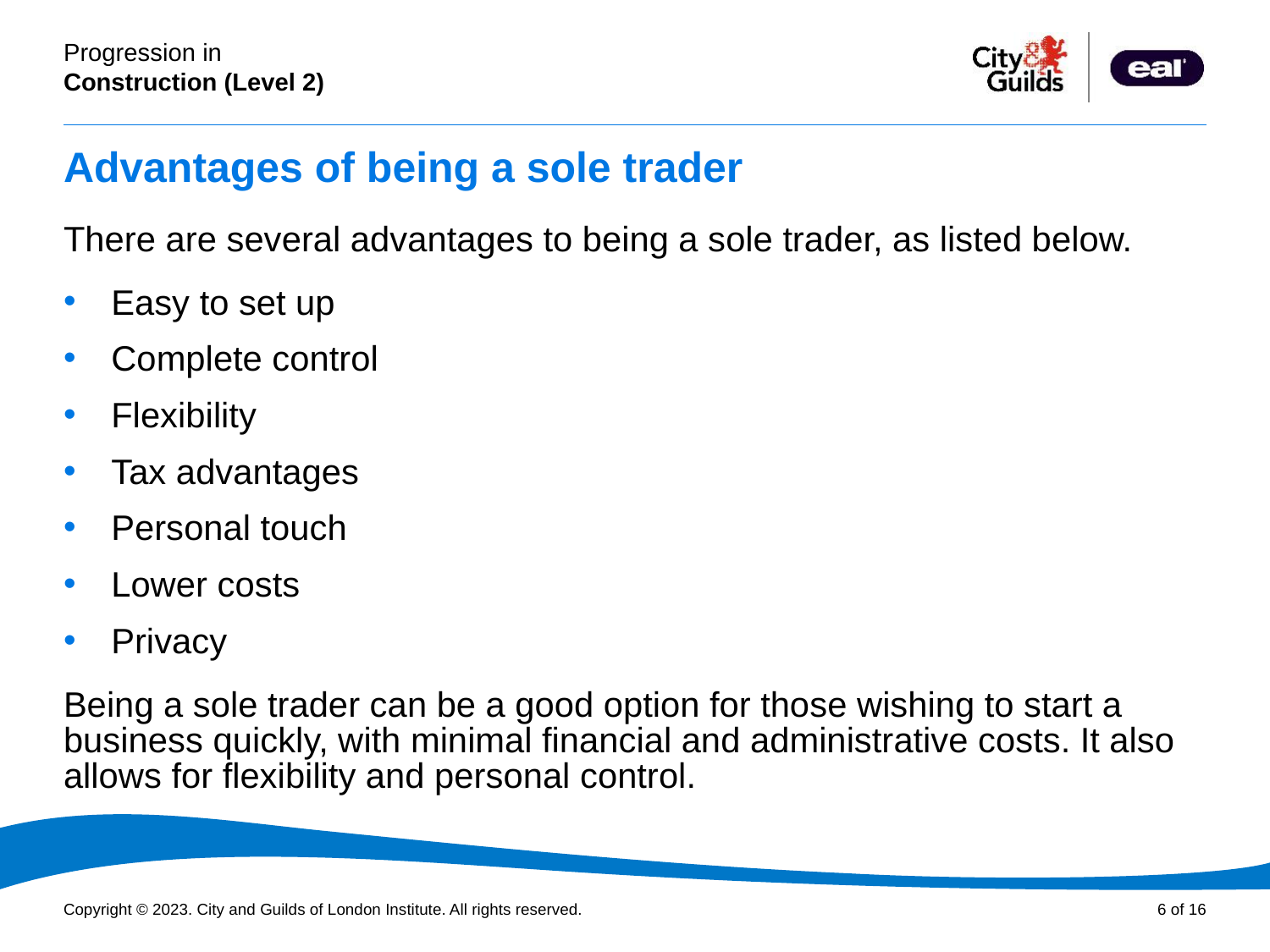

# Advantages of being a sole trader
There are several advantages to being a sole trader, as listed below.
Easy to set up
Complete control
Flexibility
Tax advantages
Personal touch
Lower costs
Privacy
Being a sole trader can be a good option for those wishing to start a business quickly, with minimal financial and administrative costs. It also allows for flexibility and personal control.